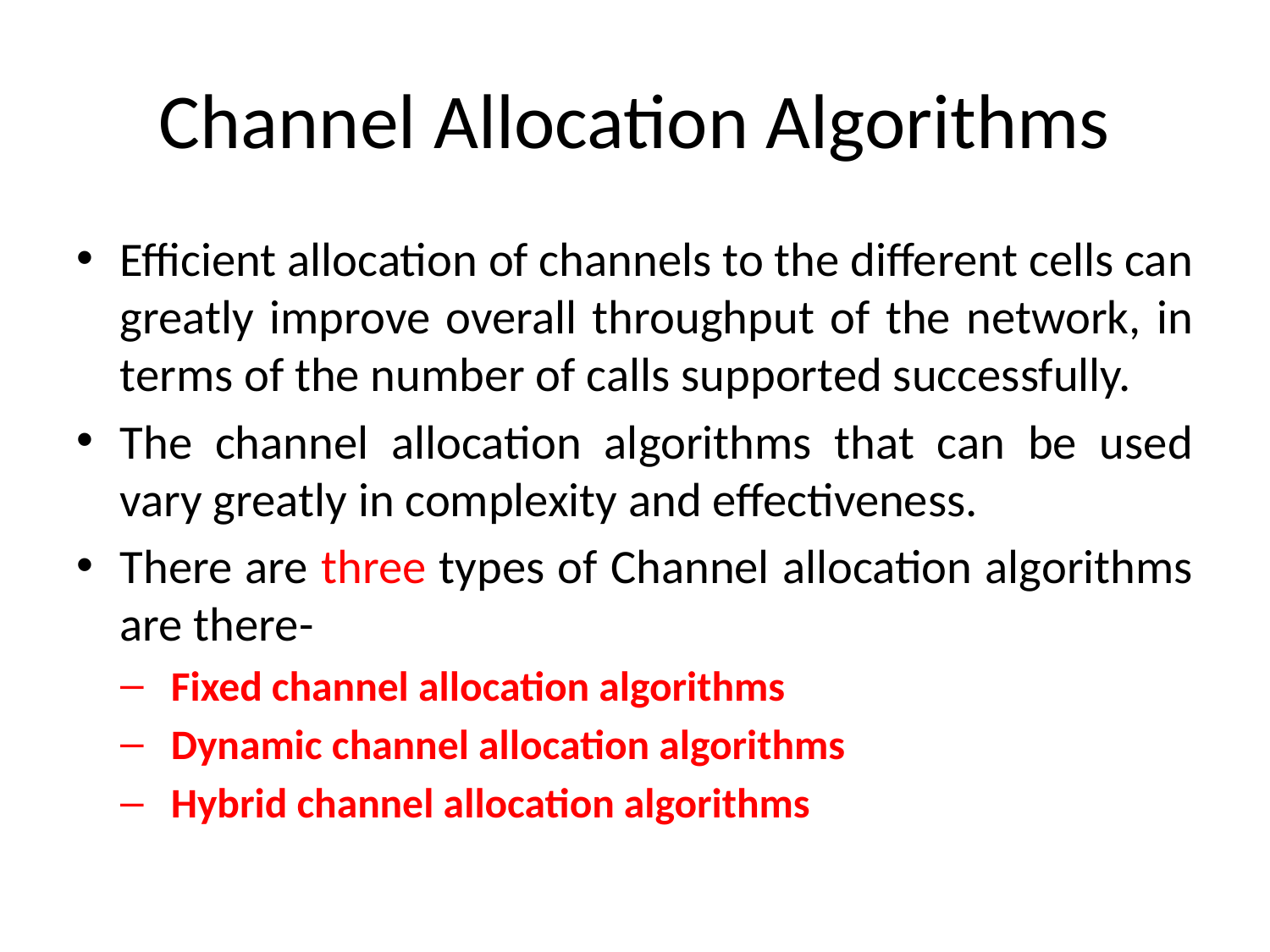

# Channel Allocation Algorithms
Efficient allocation of channels to the different cells can greatly improve overall throughput of the network, in terms of the number of calls supported successfully.
The channel allocation algorithms that can be used vary greatly in complexity and effectiveness.
There are three types of Channel allocation algorithms are there-
Fixed channel allocation algorithms
Dynamic channel allocation algorithms
Hybrid channel allocation algorithms